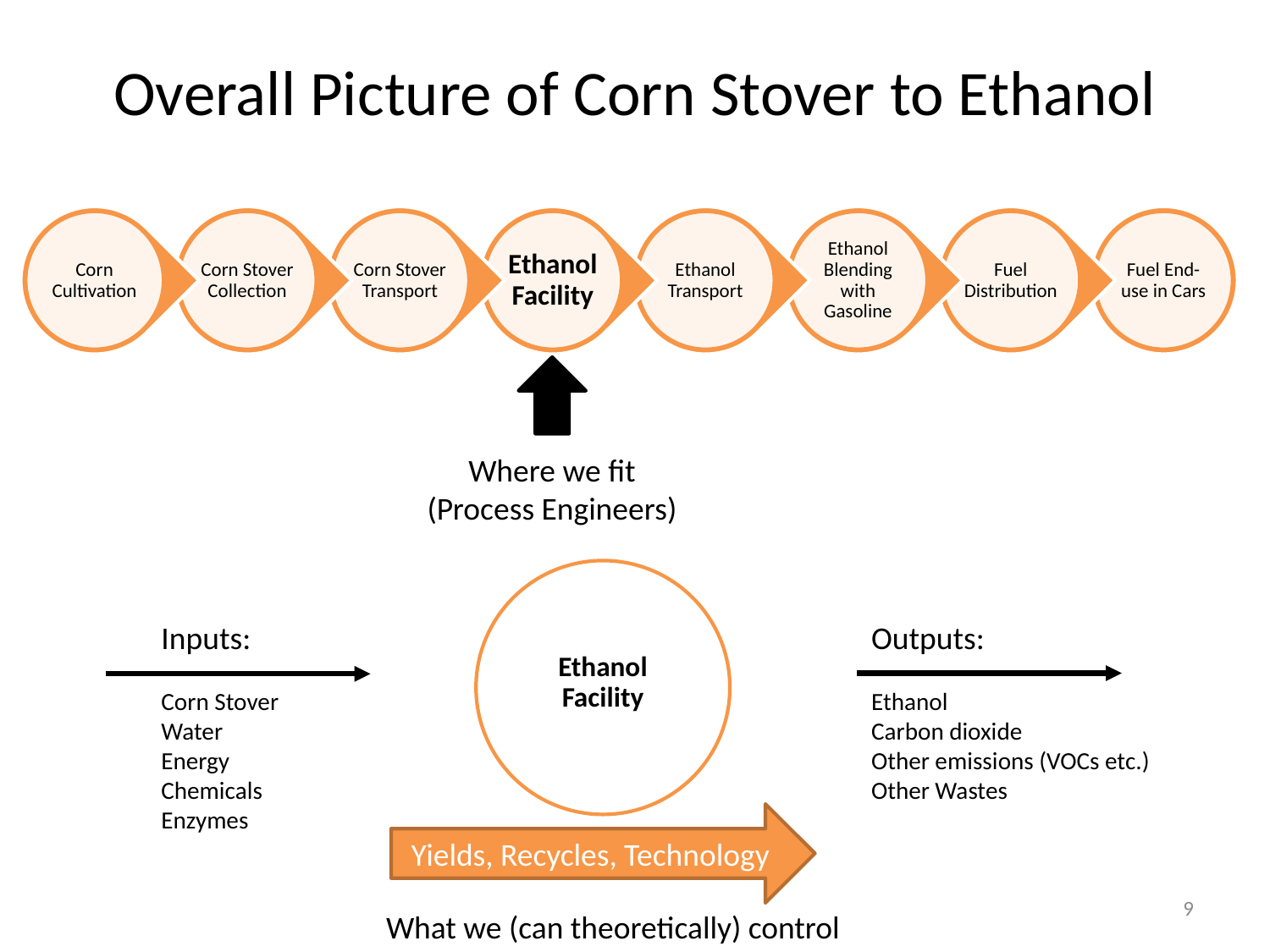

# Overall Picture of Corn Stover to Ethanol
Fuel End-use in Cars
Fuel Distribution
Ethanol Blending with Gasoline
Ethanol Transport
Ethanol Facility
Corn Stover Transport
Corn Stover Collection
Corn Cultivation

Where we fit
(Process Engineers)

Ethanol Facility
Inputs:

Corn Stover
Water
Energy
Chemicals
Enzymes
Outputs:

Ethanol
Carbon dioxide
Other emissions (VOCs etc.)
Other Wastes
Yields, Recycles, Technology
9
What we (can theoretically) control